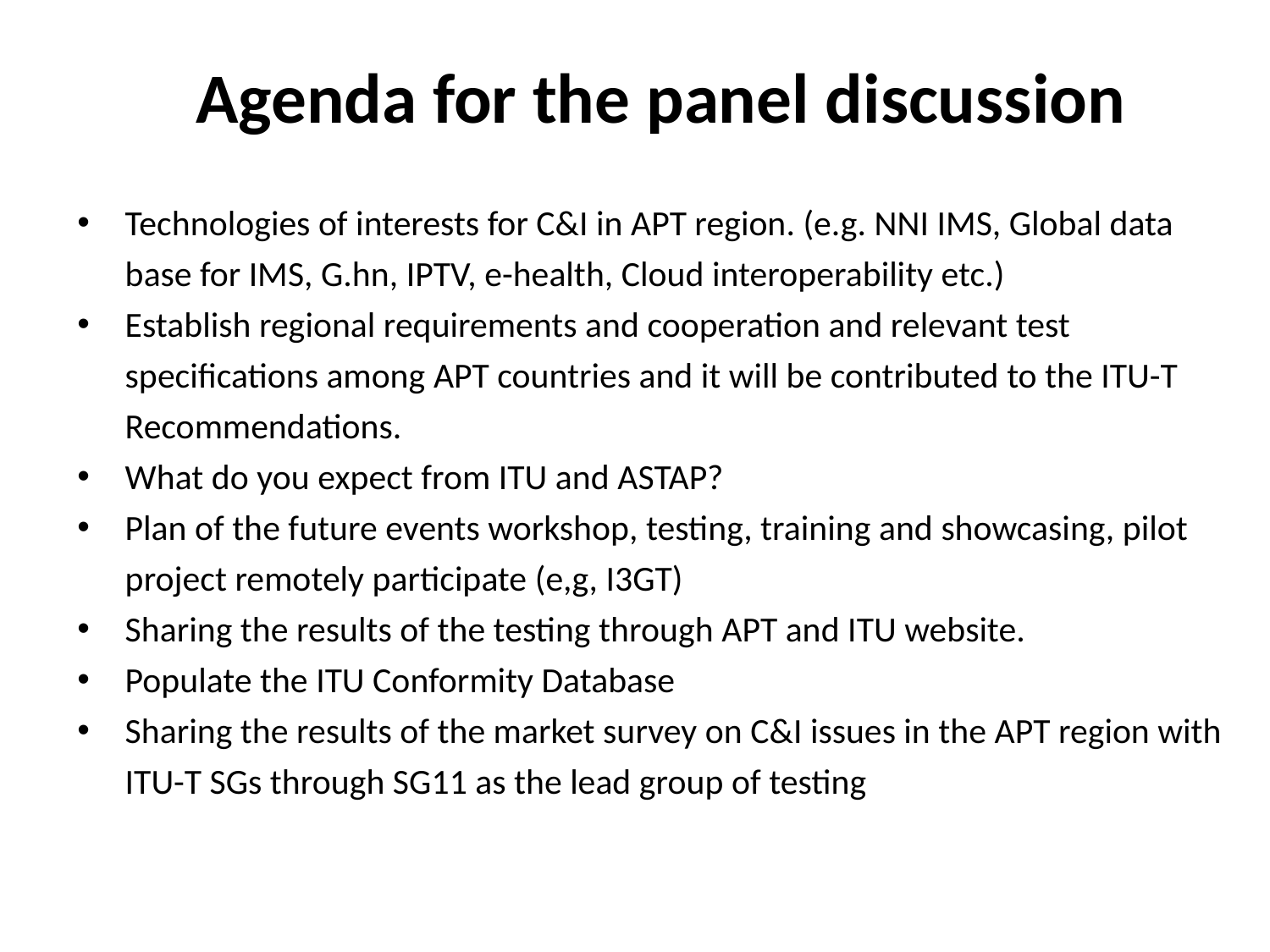

Agenda for the panel discussion
Technologies of interests for C&I in APT region. (e.g. NNI IMS, Global data base for IMS, G.hn, IPTV, e-health, Cloud interoperability etc.)
Establish regional requirements and cooperation and relevant test specifications among APT countries and it will be contributed to the ITU-T Recommendations.
What do you expect from ITU and ASTAP?
Plan of the future events workshop, testing, training and showcasing, pilot project remotely participate (e,g, I3GT)
Sharing the results of the testing through APT and ITU website.
Populate the ITU Conformity Database
Sharing the results of the market survey on C&I issues in the APT region with ITU-T SGs through SG11 as the lead group of testing